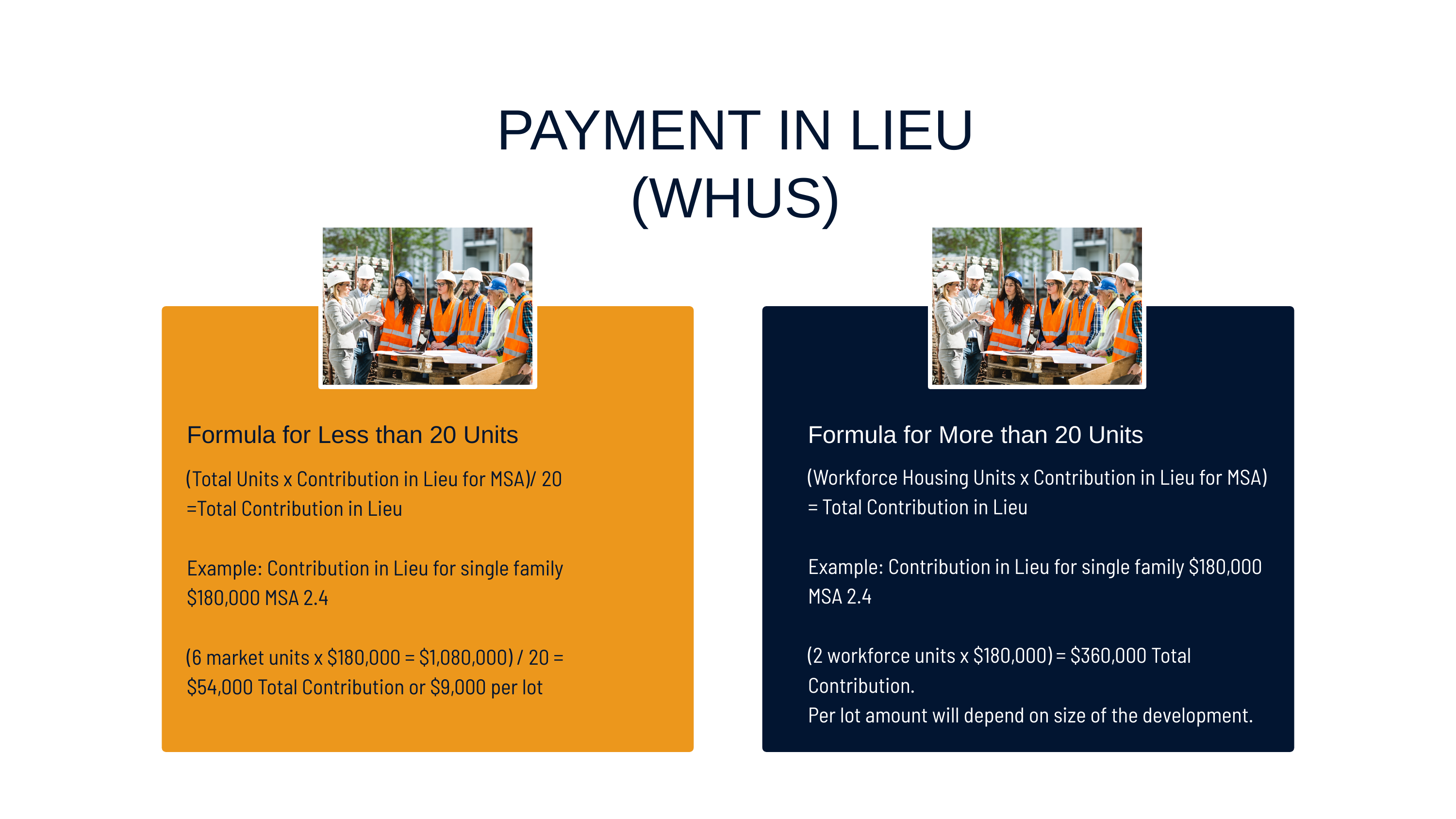

PAYMENT IN LIEU (WHUS)

Formula for Less than 20 Units
Formula for More than 20 Units
(Workforce Housing Units x Contribution in Lieu for MSA) = Total Contribution in Lieu

Example: Contribution in Lieu for single family $180,000 MSA 2.4

(2 workforce units x $180,000) = $360,000 Total Contribution.
Per lot amount will depend on size of the development.

(Total Units x Contribution in Lieu for MSA)/ 20
=Total Contribution in Lieu

Example: Contribution in Lieu for single family $180,000 MSA 2.4

(6 market units x $180,000 = $1,080,000) / 20 =
$54,000 Total Contribution or $9,000 per lot